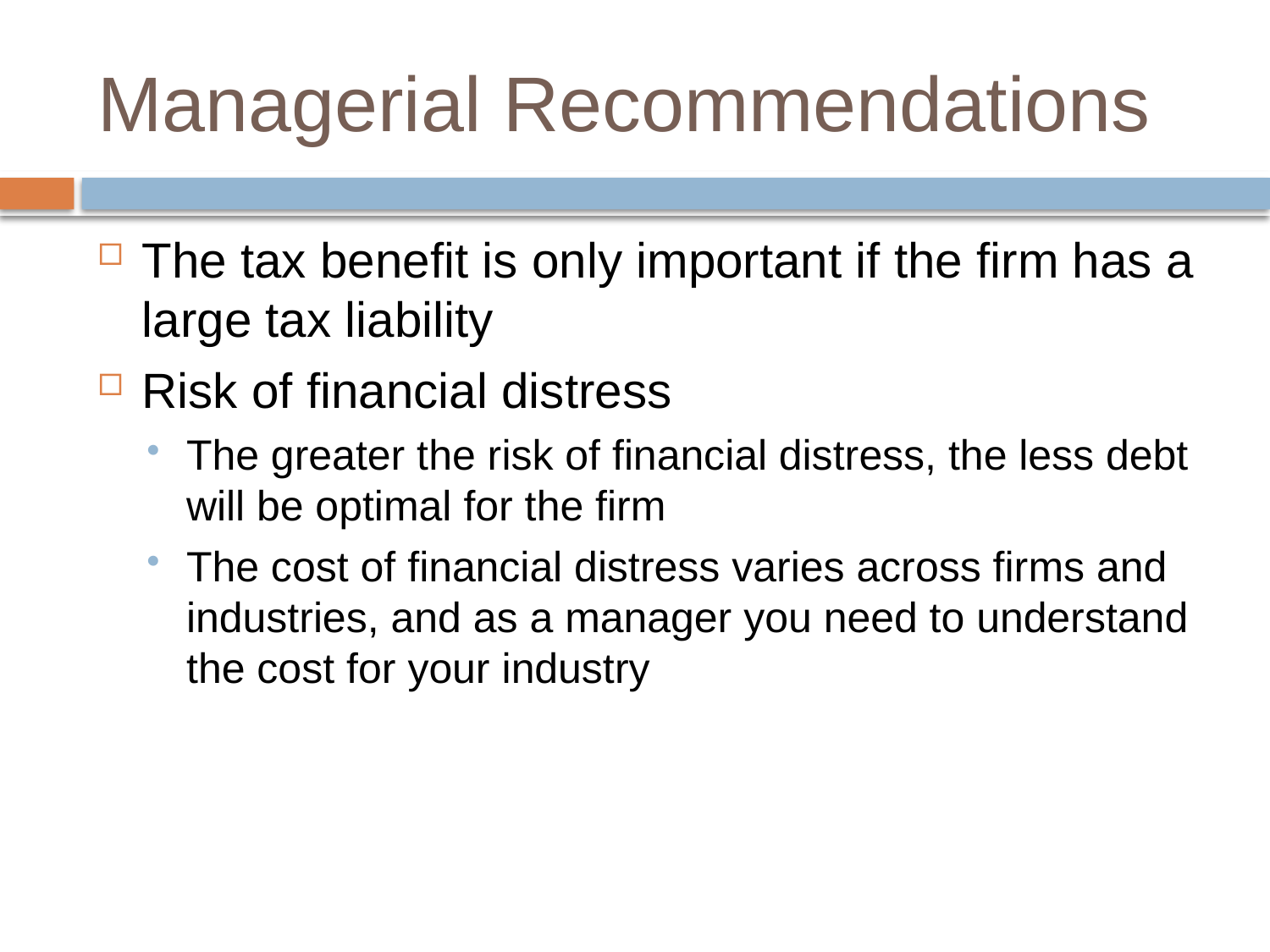

# Managerial Recommendations
The tax benefit is only important if the firm has a large tax liability
Risk of financial distress
The greater the risk of financial distress, the less debt will be optimal for the firm
The cost of financial distress varies across firms and industries, and as a manager you need to understand the cost for your industry